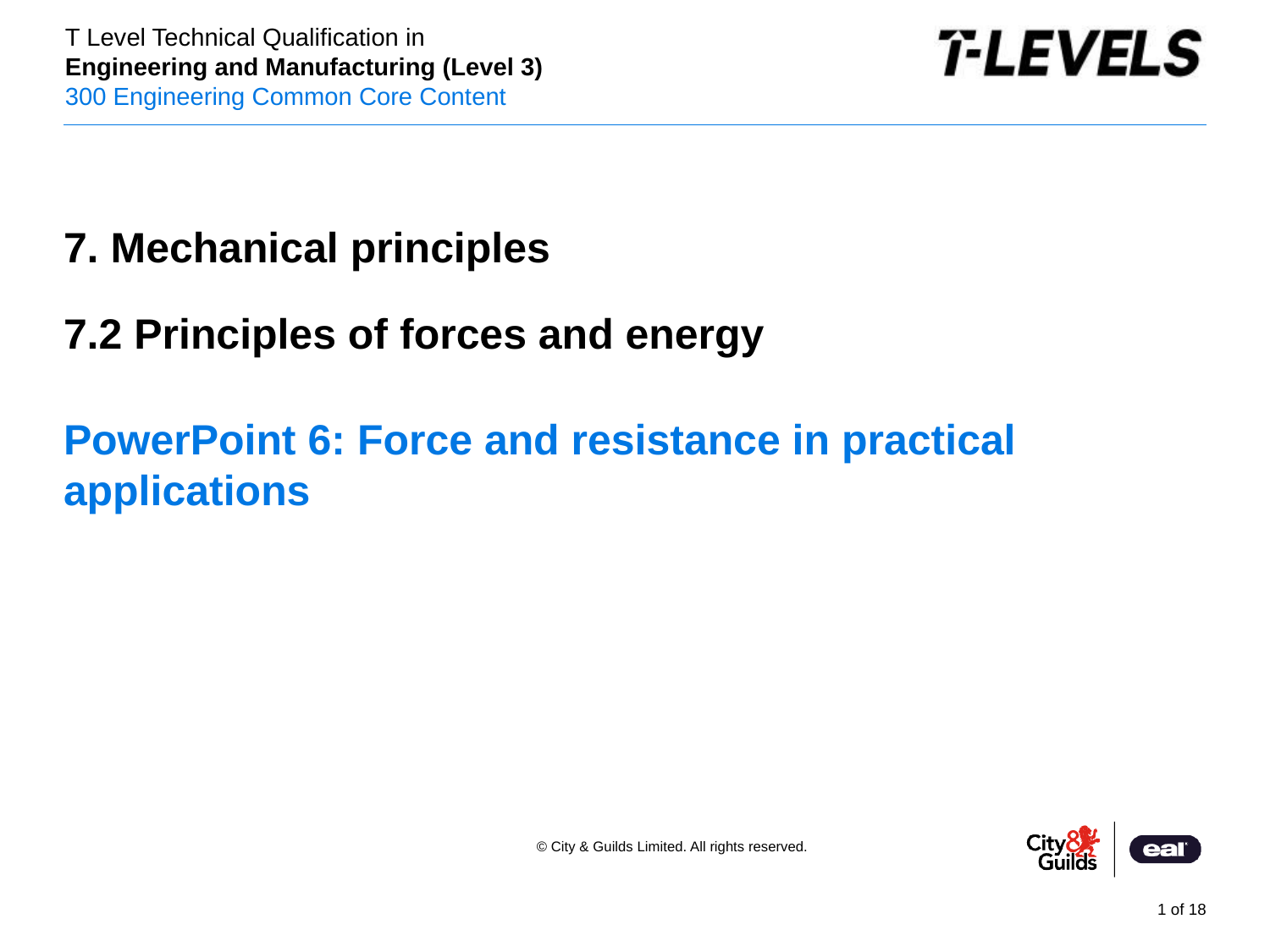

PowerPoint presentation
7. Mechanical principles
7.2 Principles of forces and energy
# PowerPoint 6: Force and resistance in practical applications